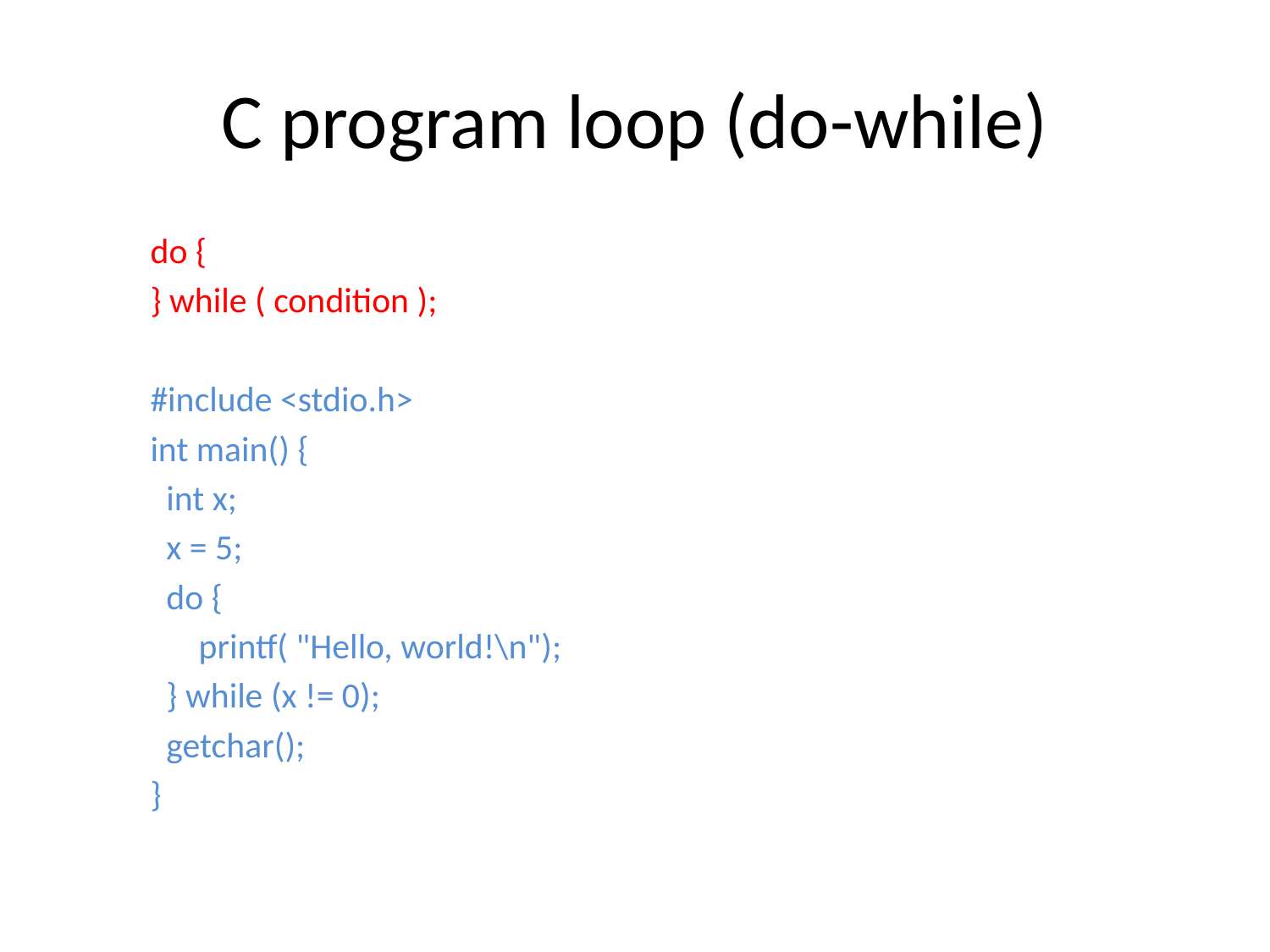

# C program loop (do-while)
do {
} while ( condition );

#include <stdio.h>
int main() {
  int x;
  x = 5;
  do {
      printf( "Hello, world!\n");
  } while (x != 0);
  getchar();
}